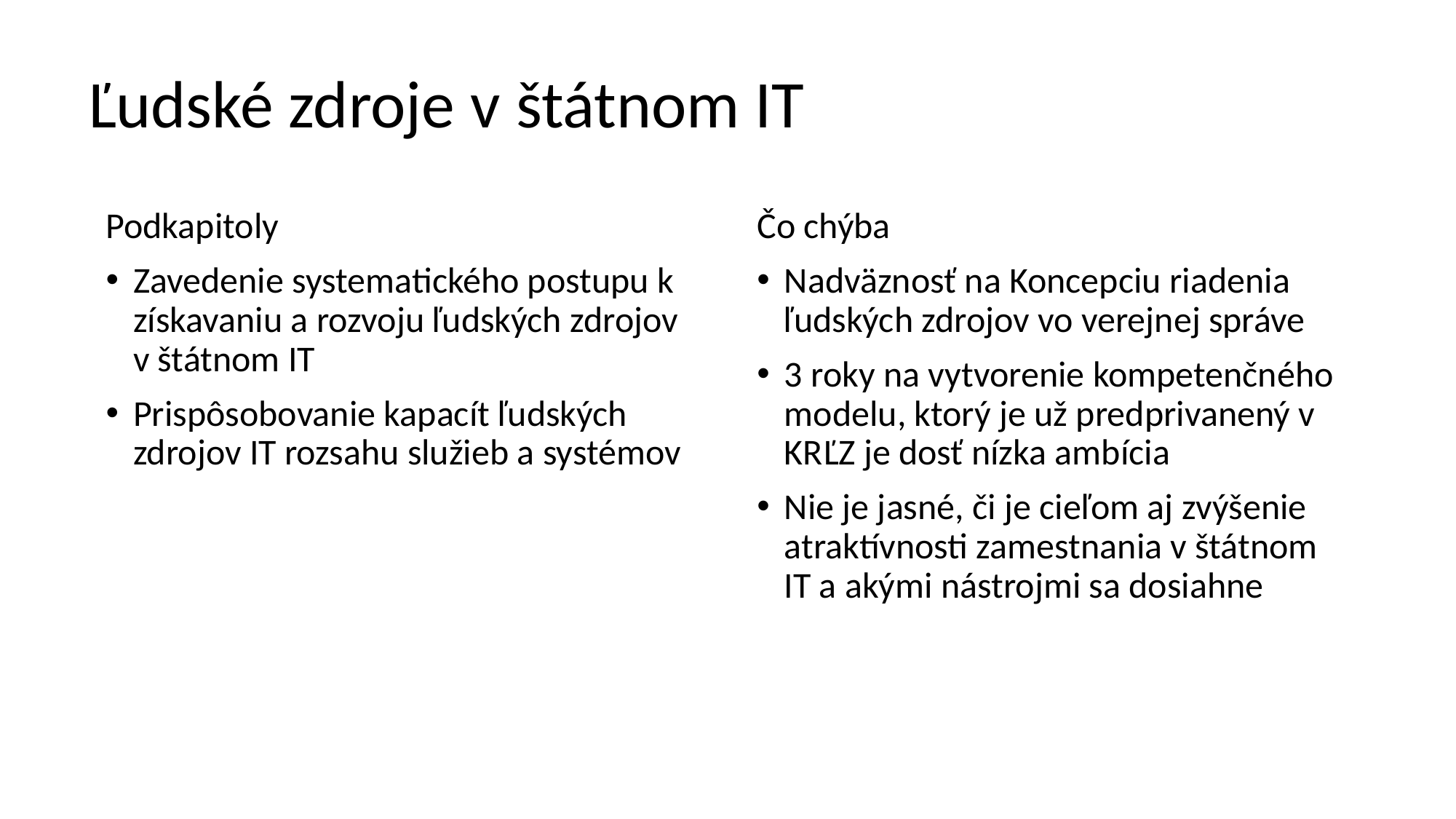

# Ľudské zdroje v štátnom IT
Podkapitoly
Zavedenie systematického postupu k získavaniu a rozvoju ľudských zdrojov v štátnom IT
Prispôsobovanie kapacít ľudských zdrojov IT rozsahu služieb a systémov
Čo chýba
Nadväznosť na Koncepciu riadenia ľudských zdrojov vo verejnej správe
3 roky na vytvorenie kompetenčného modelu, ktorý je už predprivanený v KRĽZ je dosť nízka ambícia
Nie je jasné, či je cieľom aj zvýšenie atraktívnosti zamestnania v štátnom IT a akými nástrojmi sa dosiahne